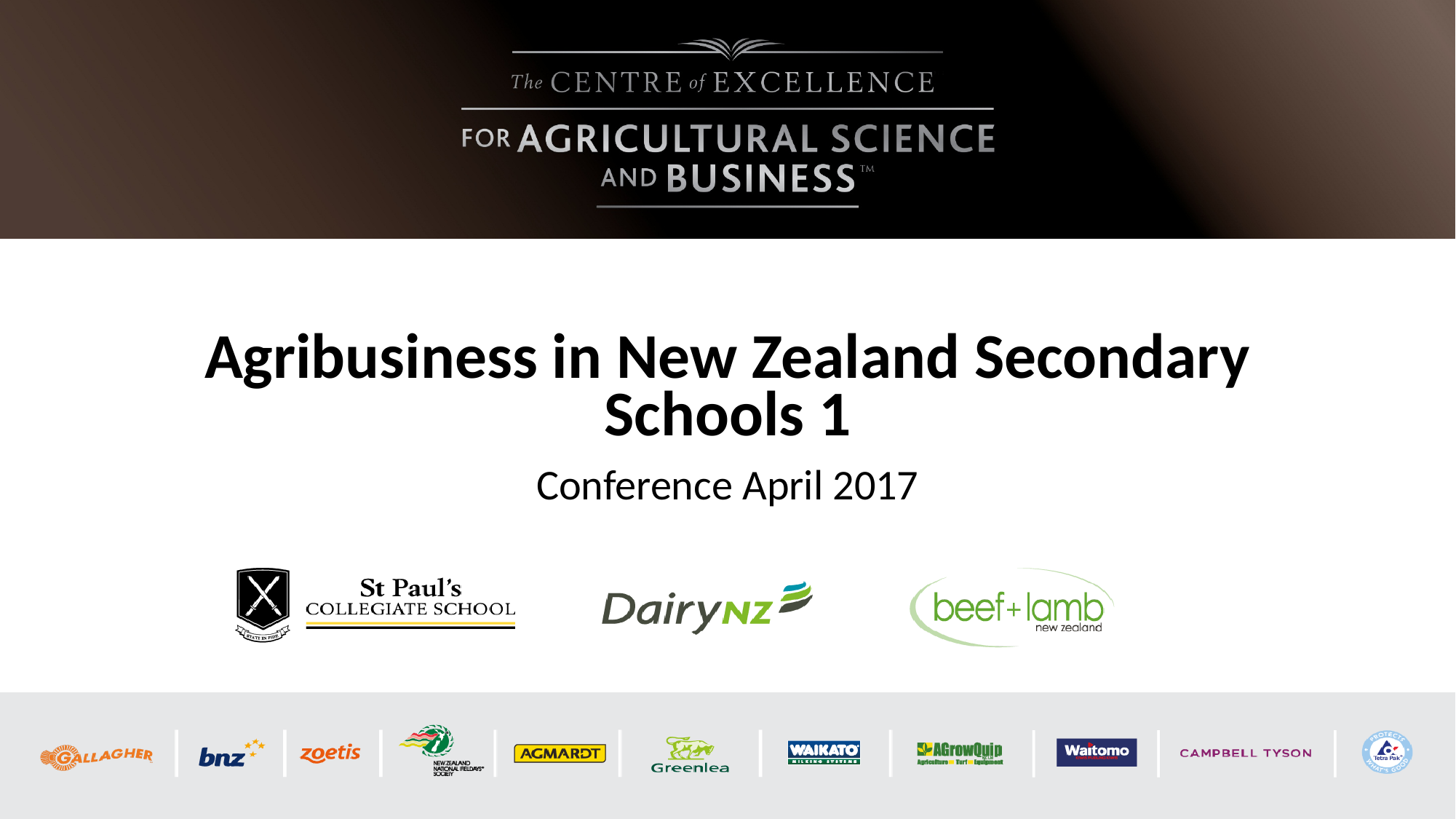

# Agribusiness in New Zealand Secondary Schools 1
Conference April 2017